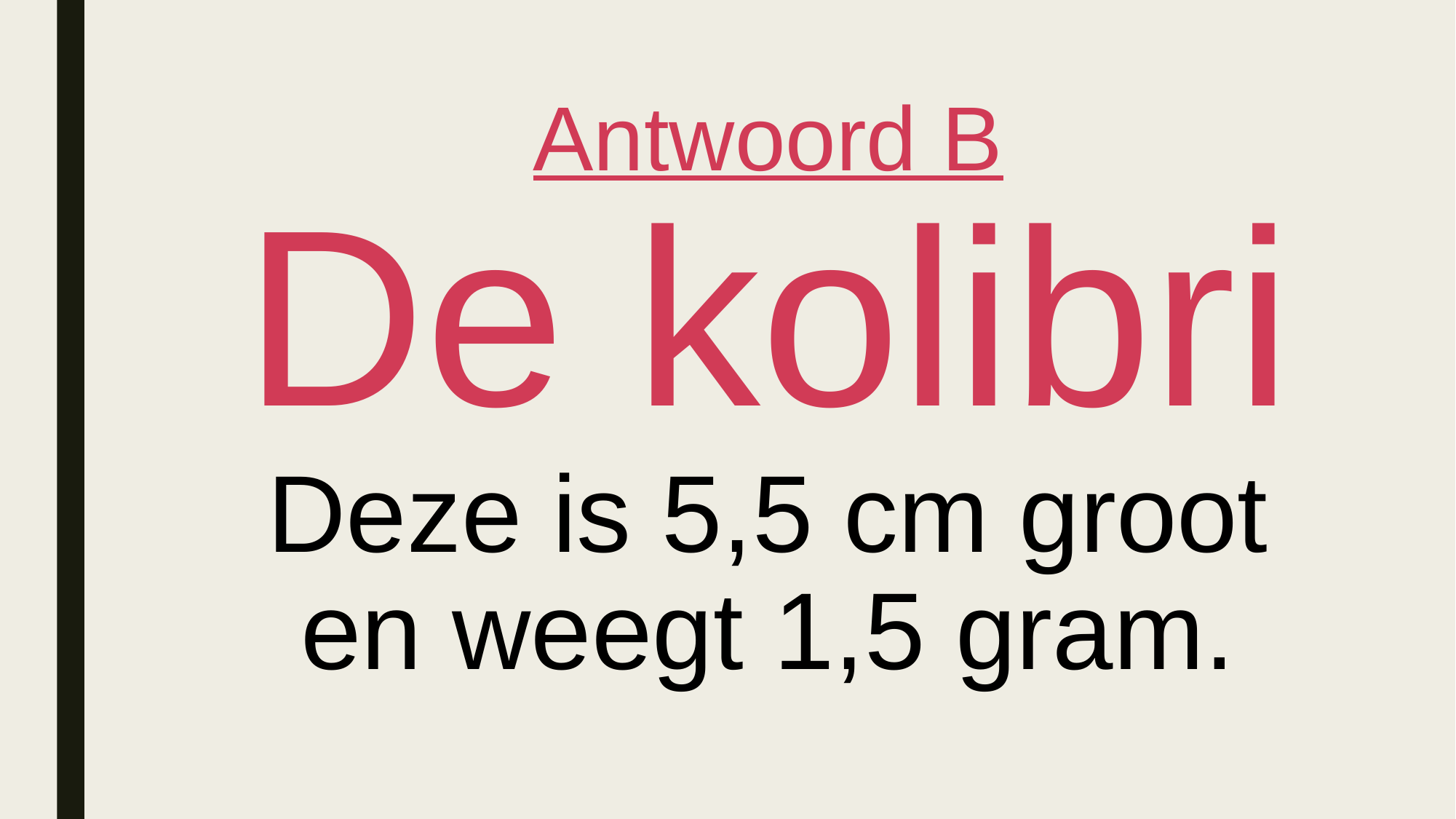

# Antwoord B De kolibri Deze is 5,5 cm groot en weegt 1,5 gram.